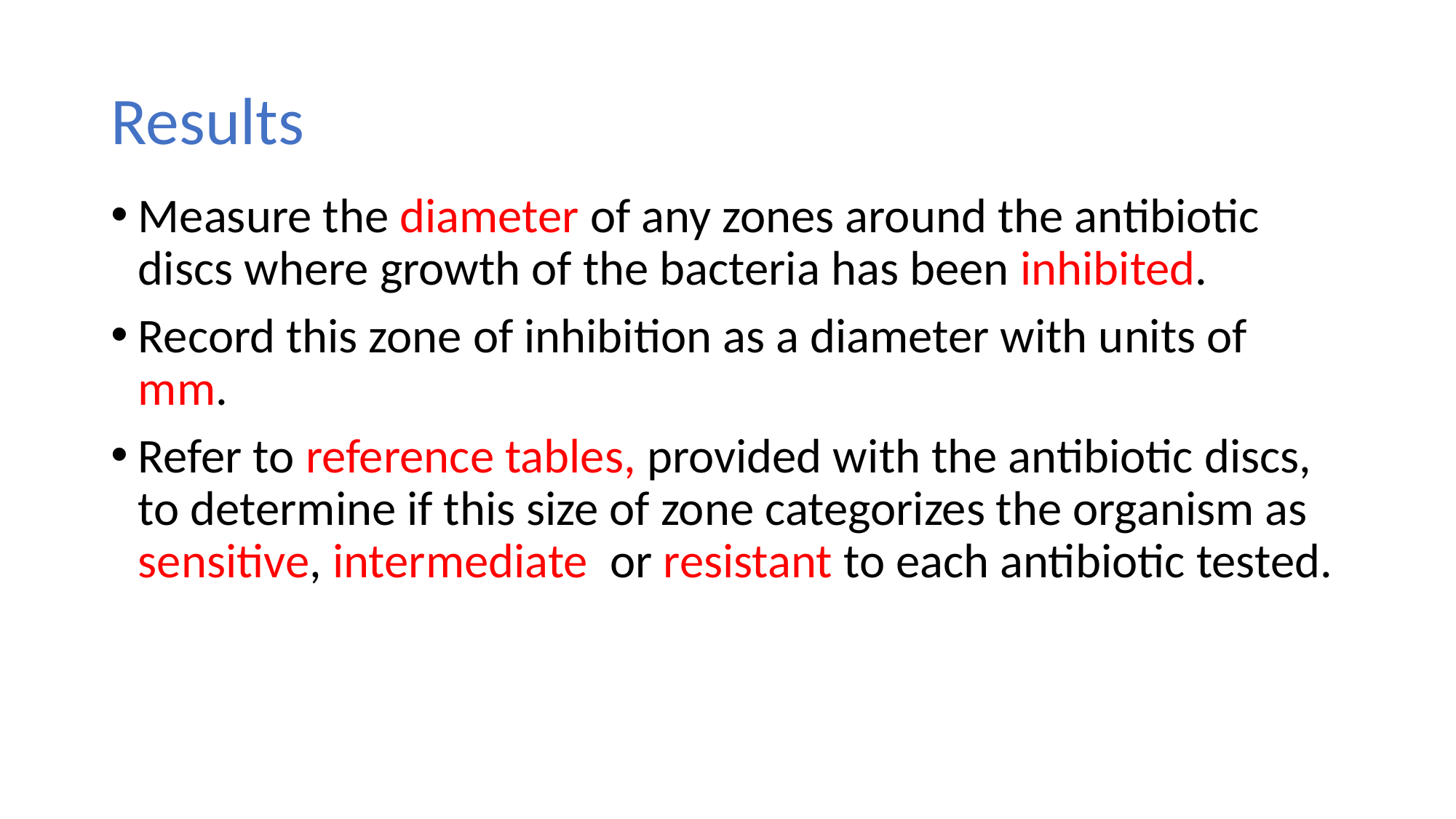

# Results
Measure the diameter of any zones around the antibiotic discs where growth of the bacteria has been inhibited.
Record this zone of inhibition as a diameter with units of mm.
Refer to reference tables, provided with the antibiotic discs, to determine if this size of zone categorizes the organism as sensitive, intermediate  or resistant to each antibiotic tested.